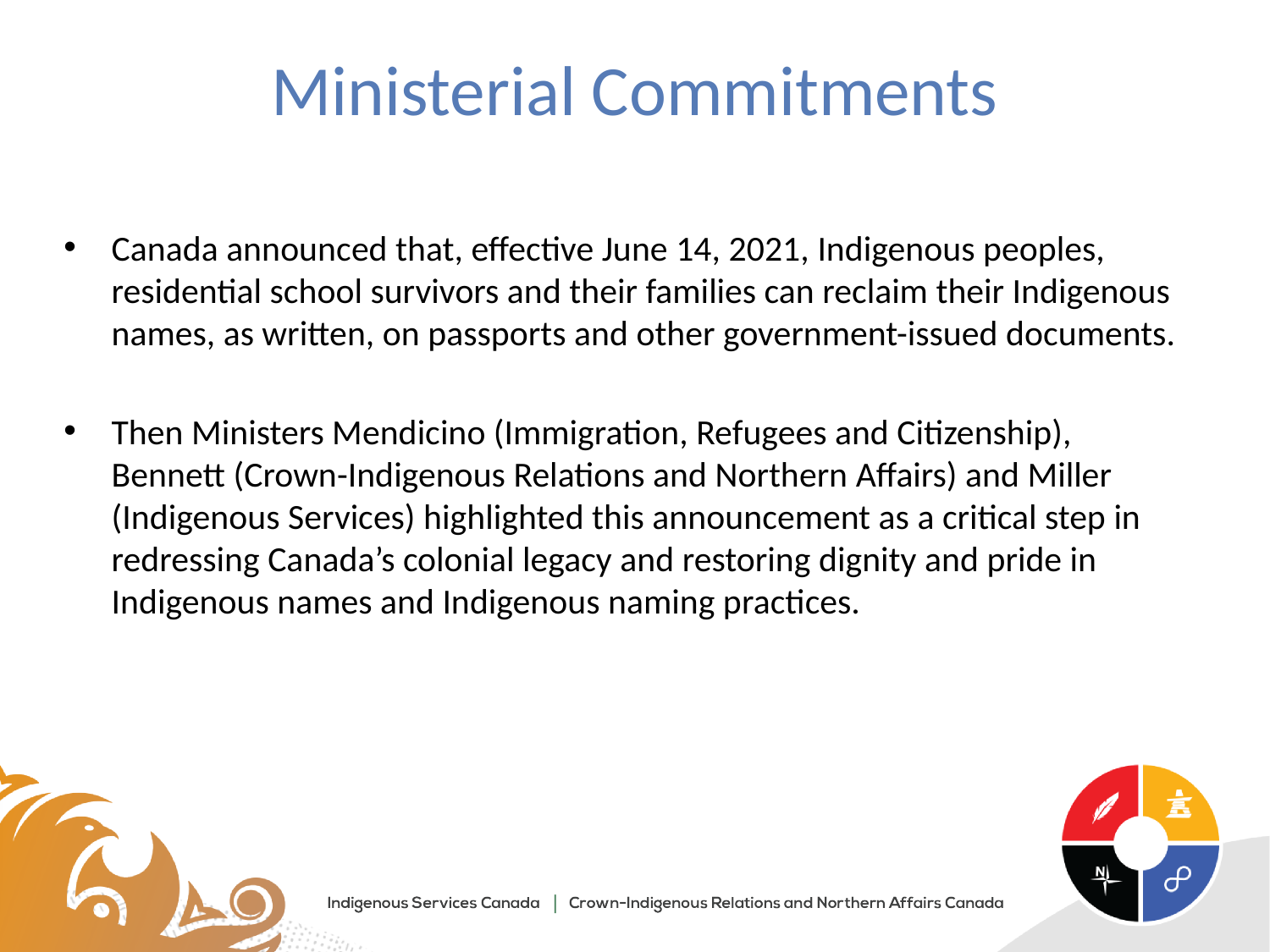

# Ministerial Commitments

Canada announced that, effective June 14, 2021, Indigenous peoples, residential school survivors and their families can reclaim their Indigenous names, as written, on passports and other government-issued documents.

Then Ministers Mendicino (Immigration, Refugees and Citizenship), Bennett (Crown-Indigenous Relations and Northern Affairs) and Miller (Indigenous Services) highlighted this announcement as a critical step in redressing Canada’s colonial legacy and restoring dignity and pride in Indigenous names and Indigenous naming practices.